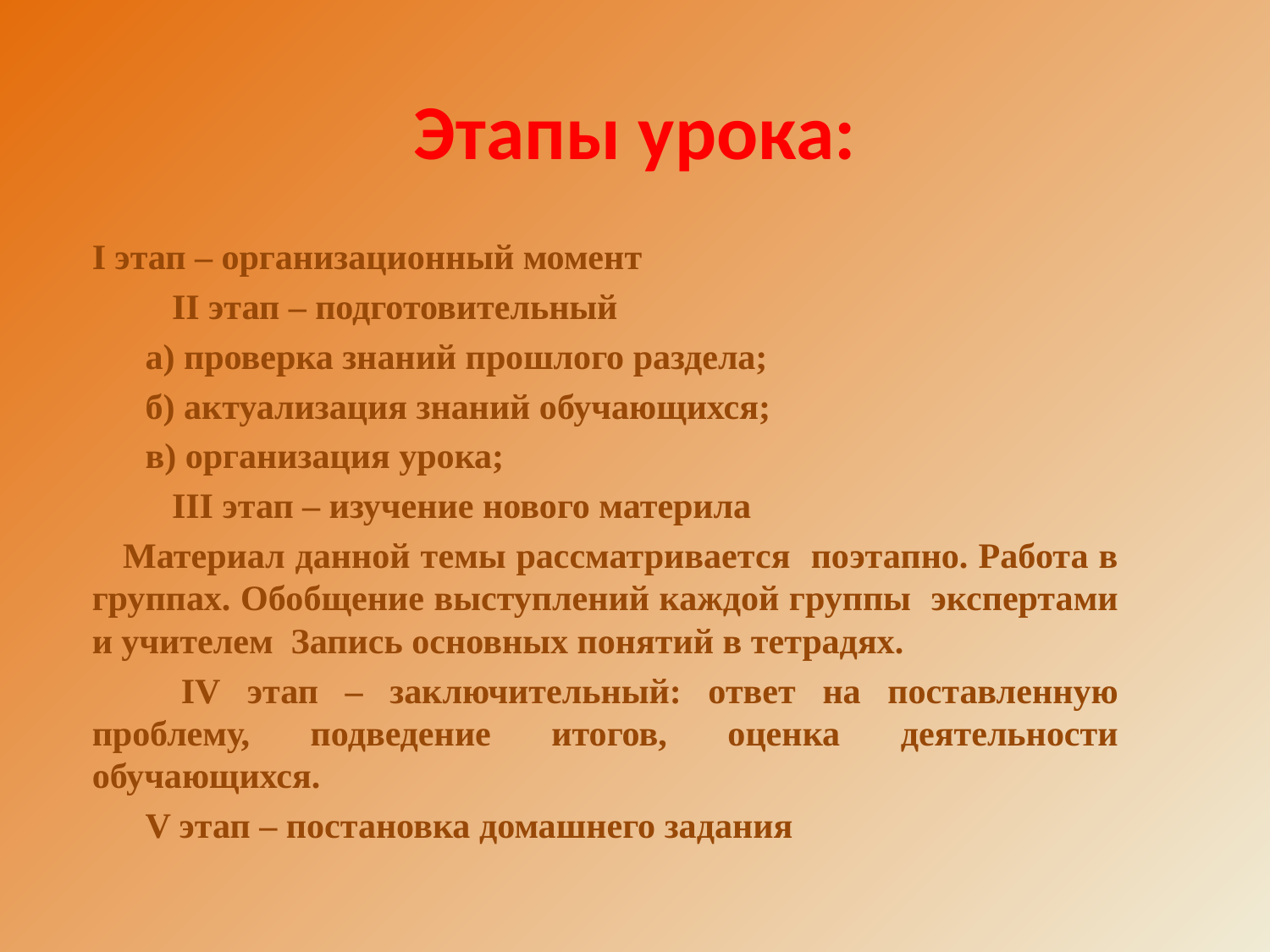

# Этапы урока:
I этап – организационный момент
         II этап – подготовительный
      а) проверка знаний прошлого раздела;
      б) актуализация знаний обучающихся;
      в) организация урока;
         III этап – изучение нового материла
   Материал данной темы рассматривается  поэтапно. Работа в группах. Обобщение выступлений каждой группы  экспертами и учителем  Запись основных понятий в тетрадях.
    IV этап – заключительный: ответ на поставленную проблему, подведение итогов, оценка деятельности обучающихся.
      V этап – постановка домашнего задания